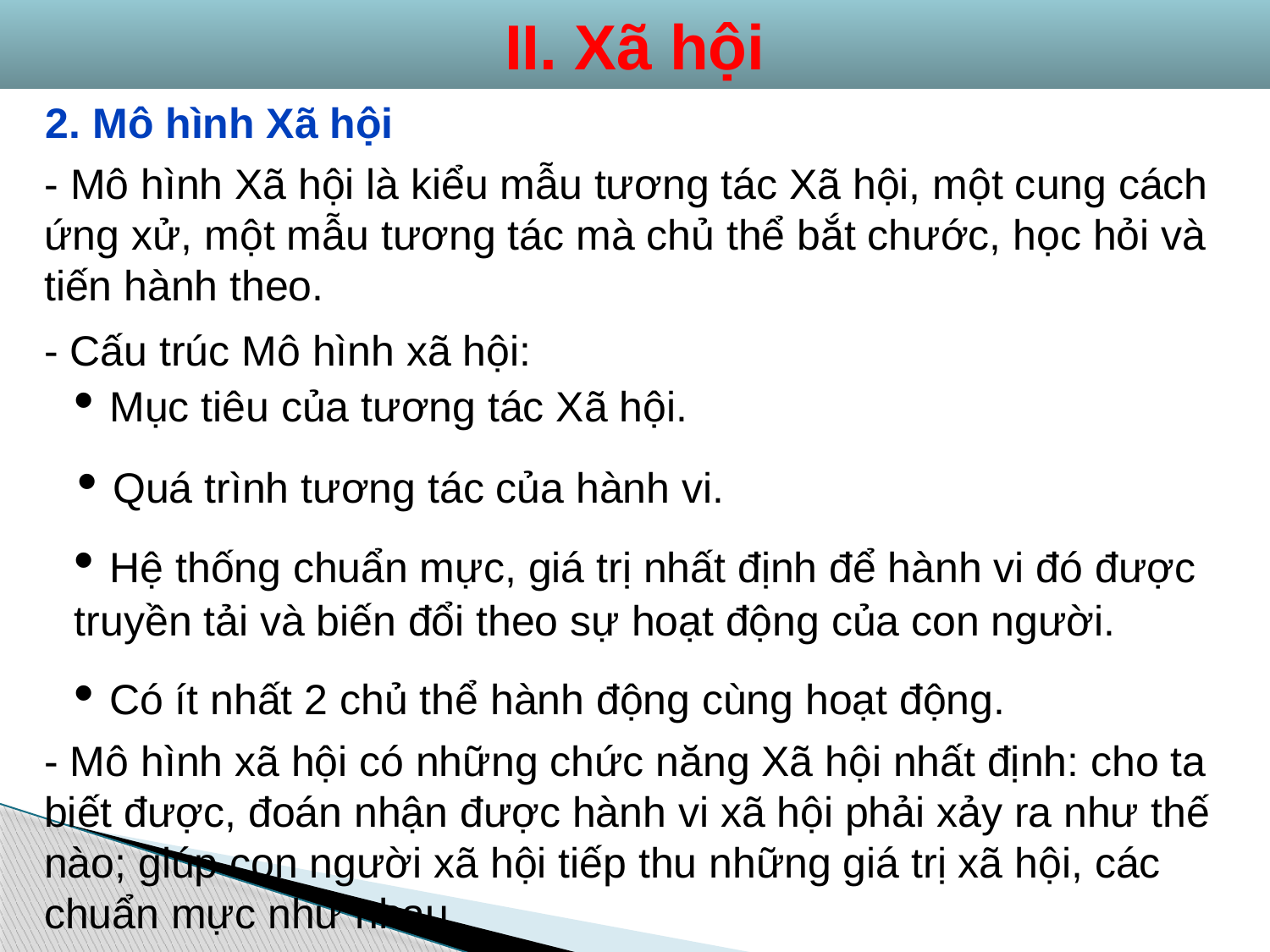

II. Xã hội
2. Mô hình Xã hội
- Mô hình Xã hội là kiểu mẫu tương tác Xã hội, một cung cách ứng xử, một mẫu tương tác mà chủ thể bắt chước, học hỏi và tiến hành theo.
- Cấu trúc Mô hình xã hội:
 Mục tiêu của tương tác Xã hội.
 Quá trình tương tác của hành vi.
 Hệ thống chuẩn mực, giá trị nhất định để hành vi đó được truyền tải và biến đổi theo sự hoạt động của con người.
 Có ít nhất 2 chủ thể hành động cùng hoạt động.
- Mô hình xã hội có những chức năng Xã hội nhất định: cho ta biết được, đoán nhận được hành vi xã hội phải xảy ra như thế nào; giúp con người xã hội tiếp thu những giá trị xã hội, các chuẩn mực như nhau.